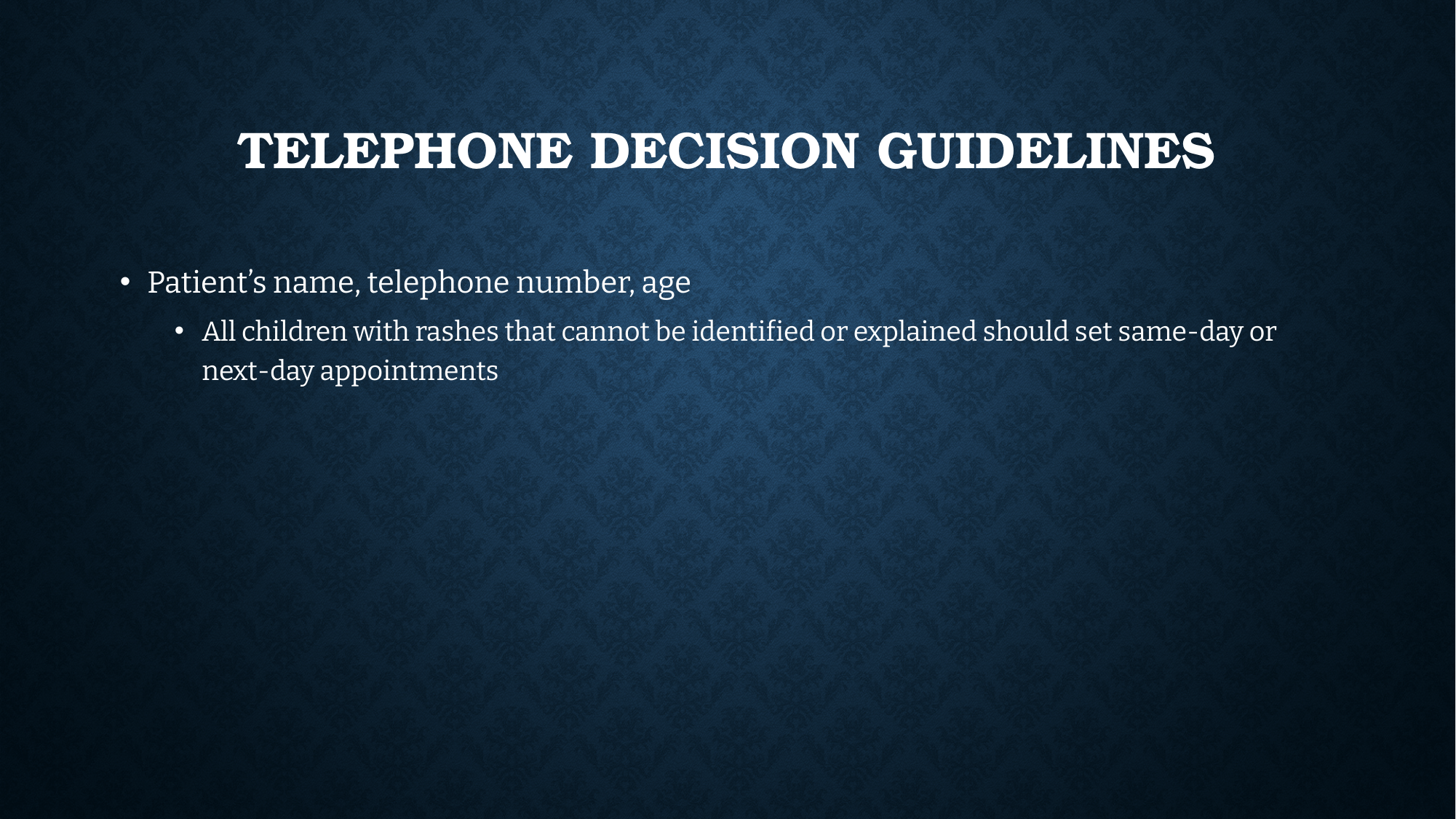

# Telephone decision guidelines
Patient’s name, telephone number, age
All children with rashes that cannot be identified or explained should set same-day or next-day appointments